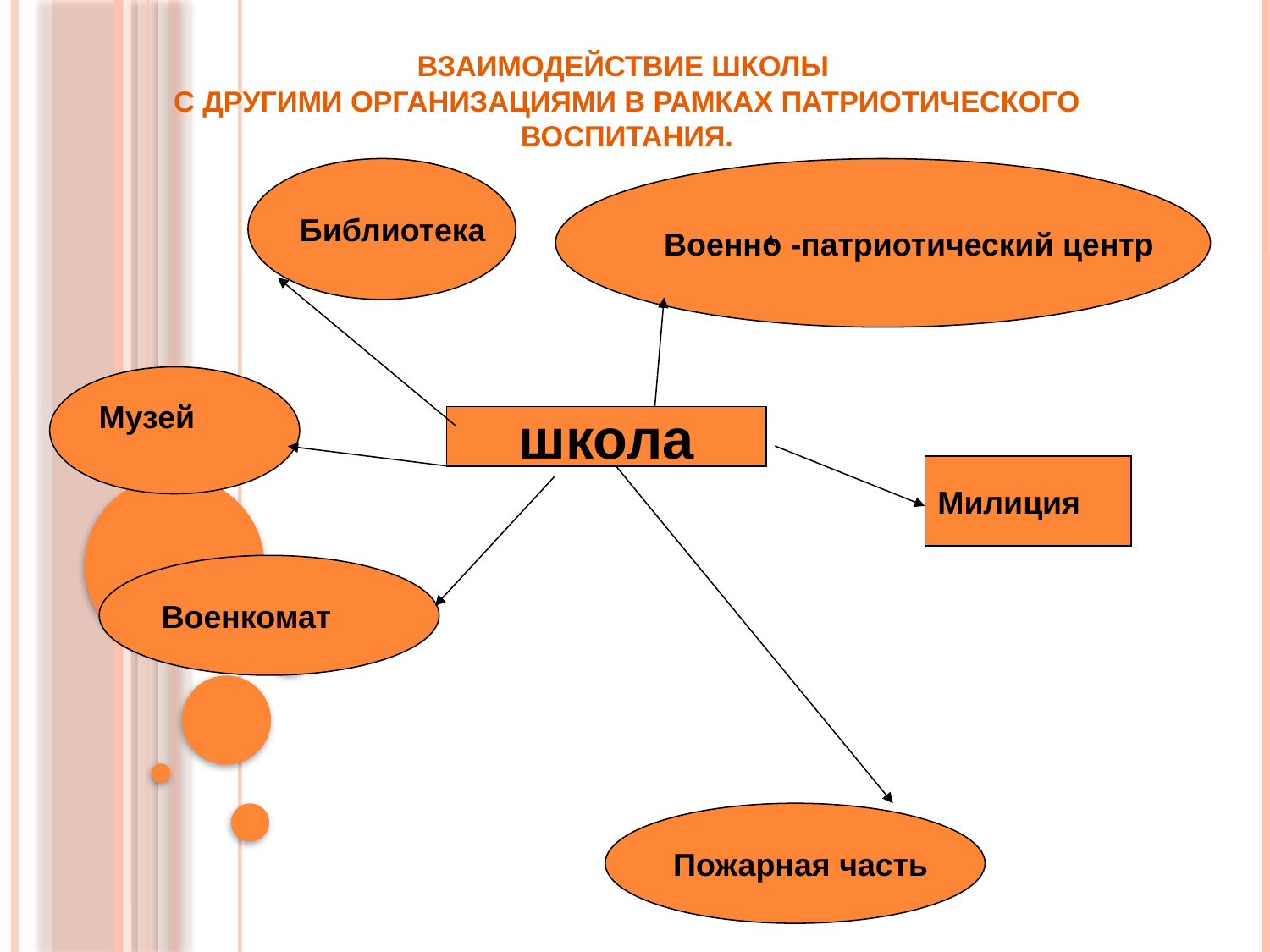

# Взаимодействие школы с другими организациями в рамках патриотического воспитания.
Библиотека
Военно -патриотический центр

Музей

школа

Милиция

Военкомат
Пожарная часть